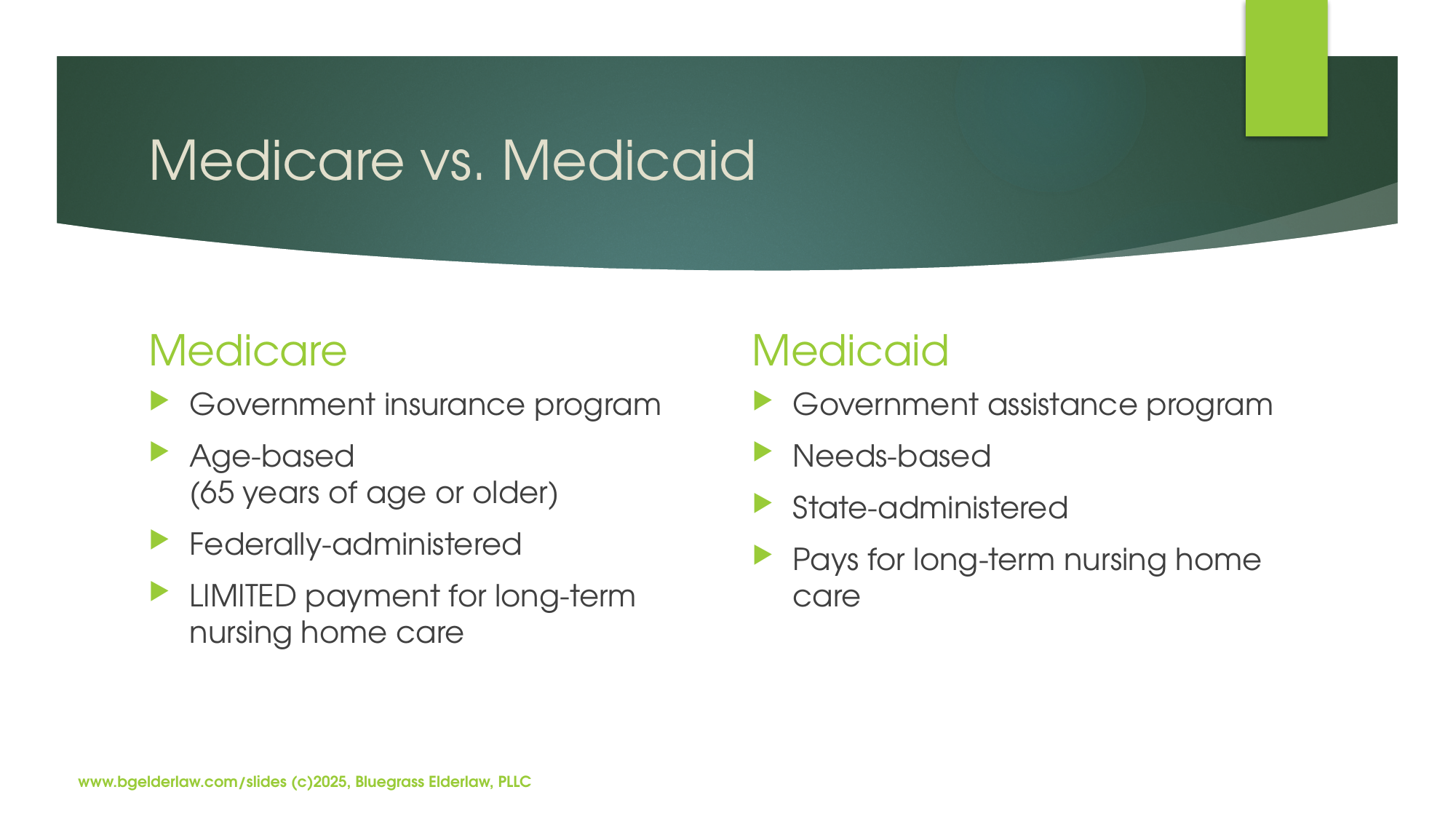

# Medicare vs. Medicaid
Medicare
Medicaid
Government insurance program
Age-based
(65 years of age or older)
Federally-administered
LIMITED payment for long-term nursing home care
Government assistance program
Needs-based
State-administered
Pays for long-term nursing home care
www.bgelderlaw.com/slides (c)2025, Bluegrass Elderlaw, PLLC